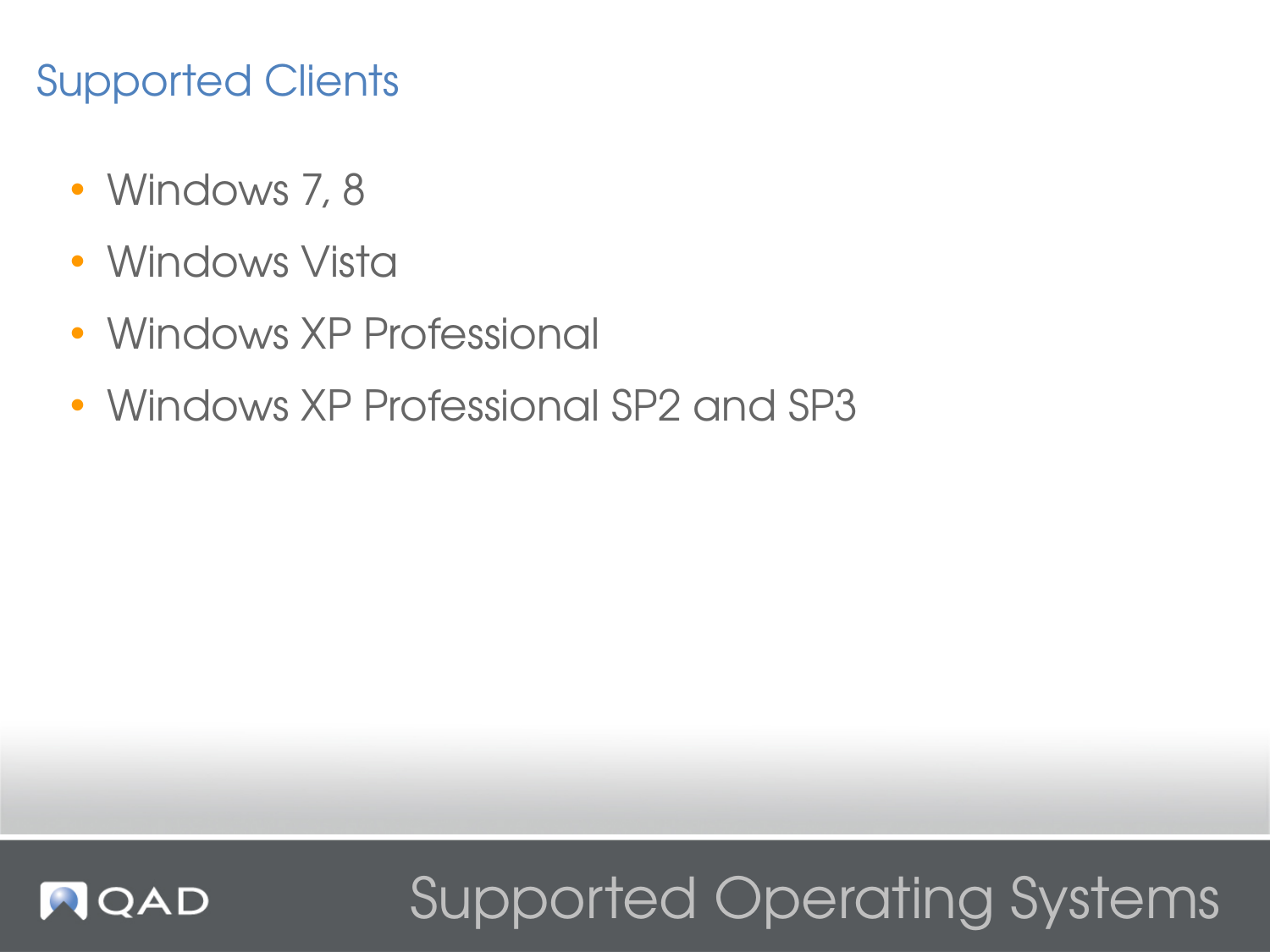

Supported Clients
Windows 7, 8
Windows Vista
Windows XP Professional
Windows XP Professional SP2 and SP3

# Supported Operating Systems